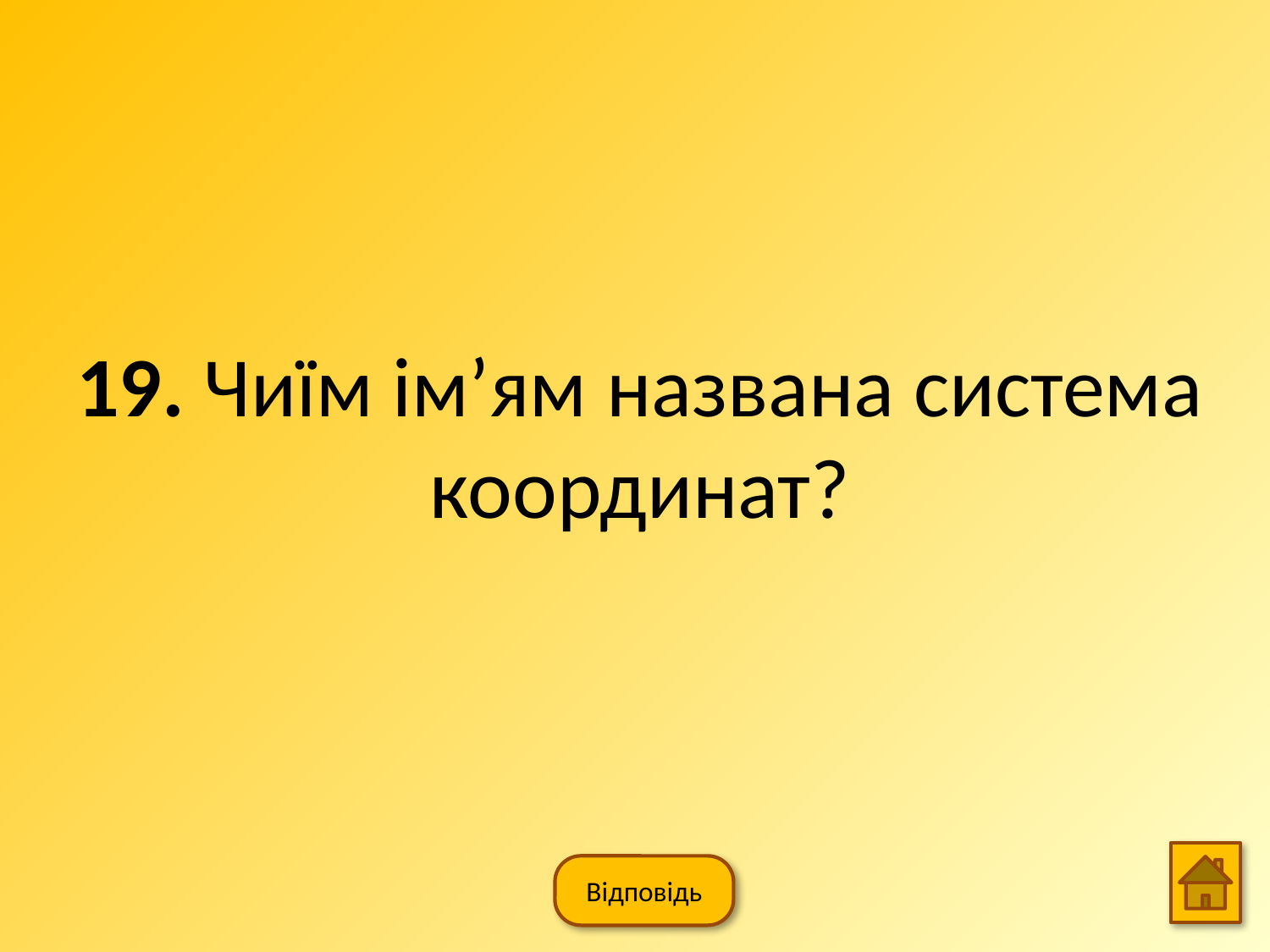

19. Чиїм імʼям названа система координат?

Відповідь